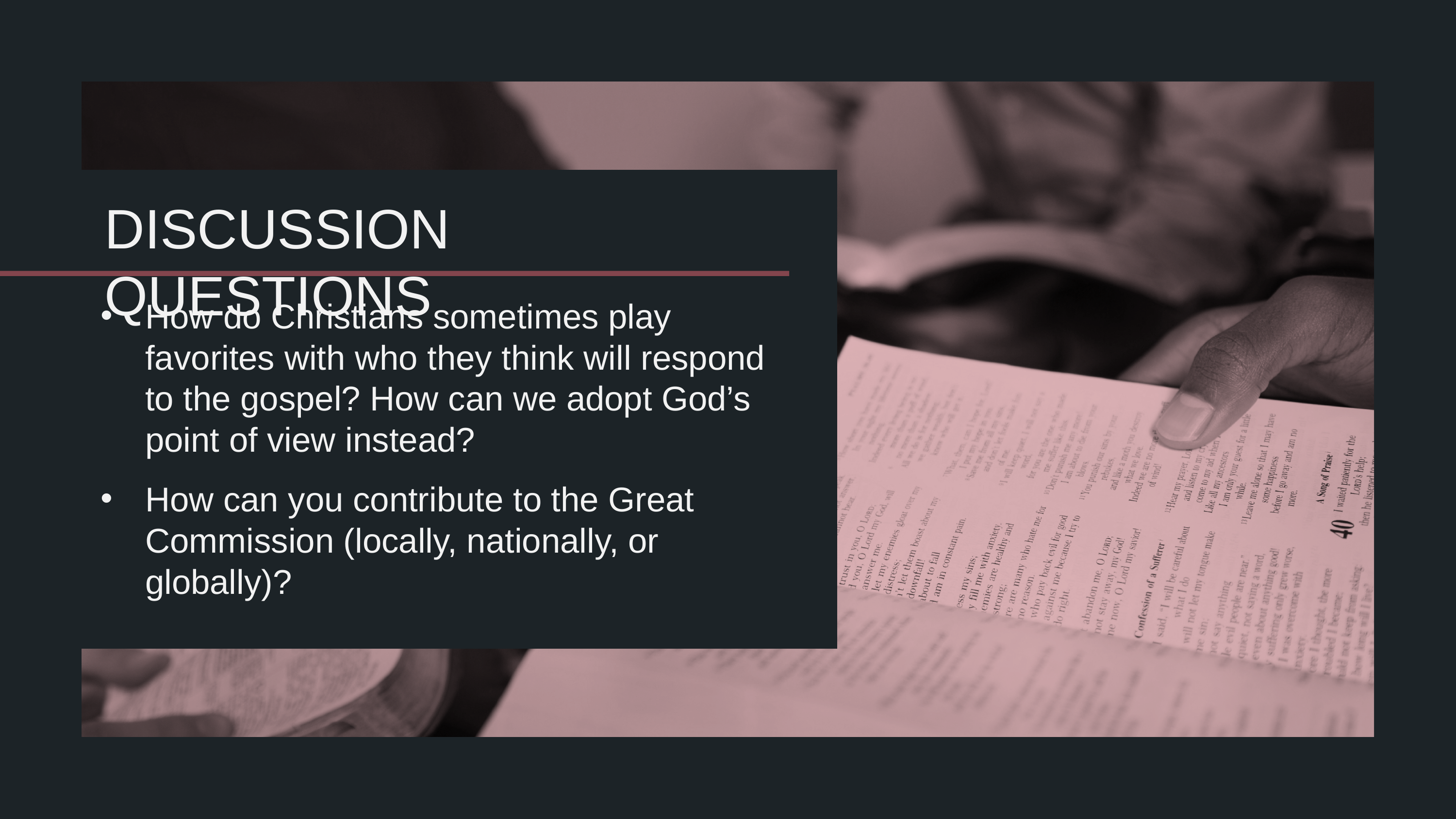

How do Christians sometimes play favorites with who they think will respond to the gospel? How can we adopt God’s point of view instead?
How can you contribute to the Great Commission (locally, nationally, or globally)?